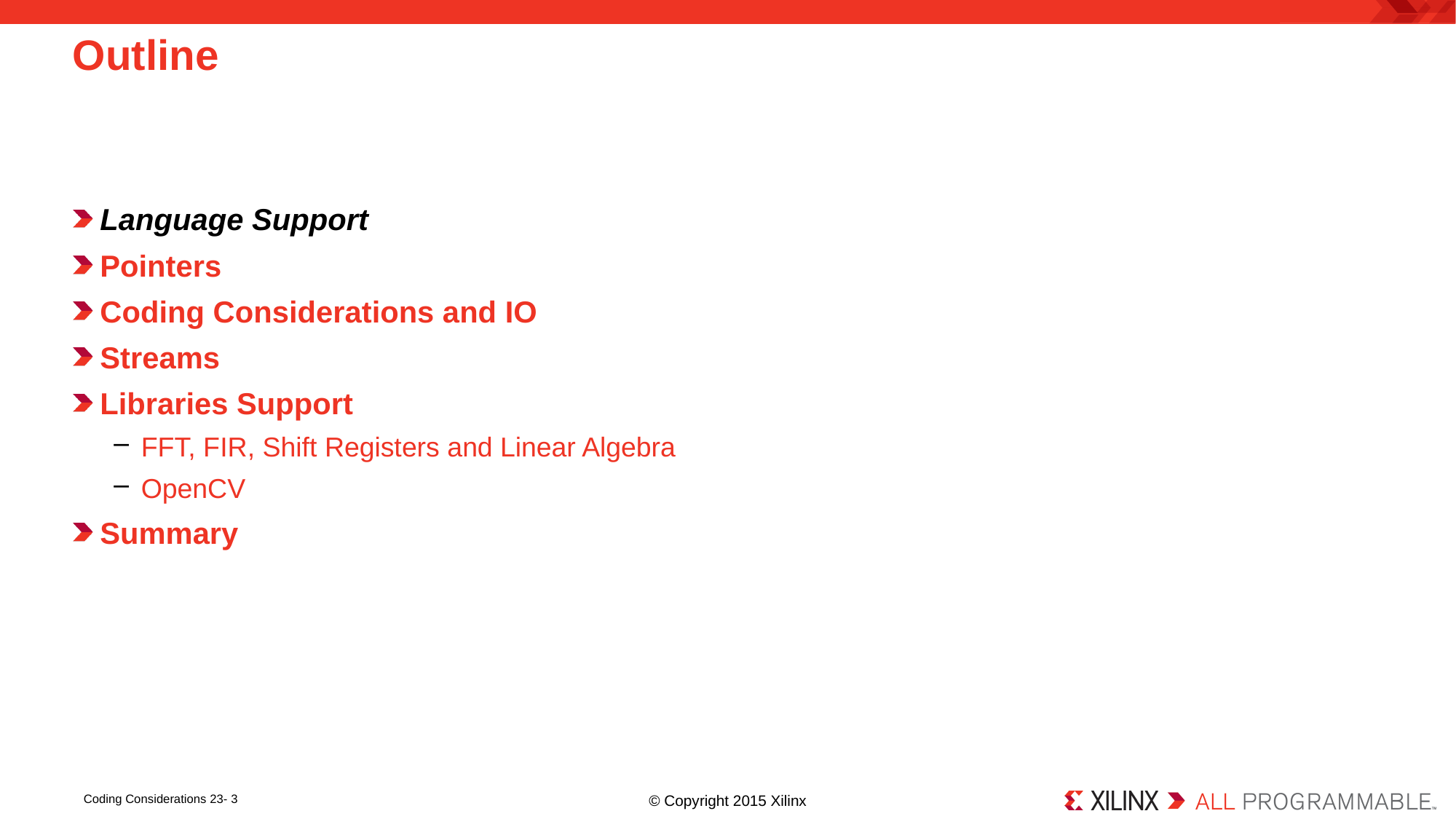

# Outline
Language Support
Pointers
Coding Considerations and IO
Streams
Libraries Support
FFT, FIR, Shift Registers and Linear Algebra
OpenCV
Summary
Coding Considerations 23- 3
© Copyright 2015 Xilinx